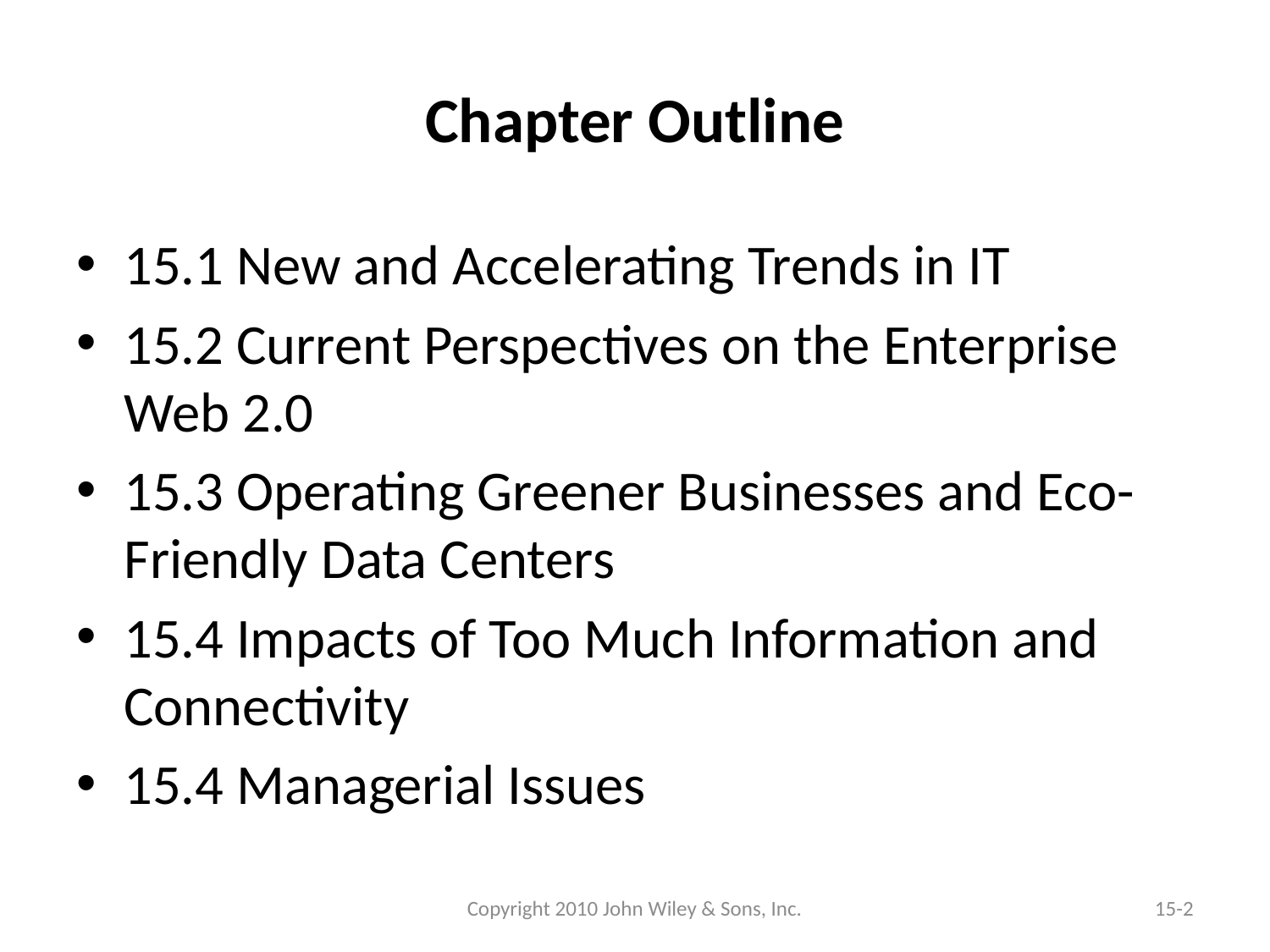

# Chapter Outline
15.1 New and Accelerating Trends in IT
15.2 Current Perspectives on the Enterprise Web 2.0
15.3 Operating Greener Businesses and Eco-Friendly Data Centers
15.4 Impacts of Too Much Information and Connectivity
15.4 Managerial Issues
Copyright 2010 John Wiley & Sons, Inc.
15-2